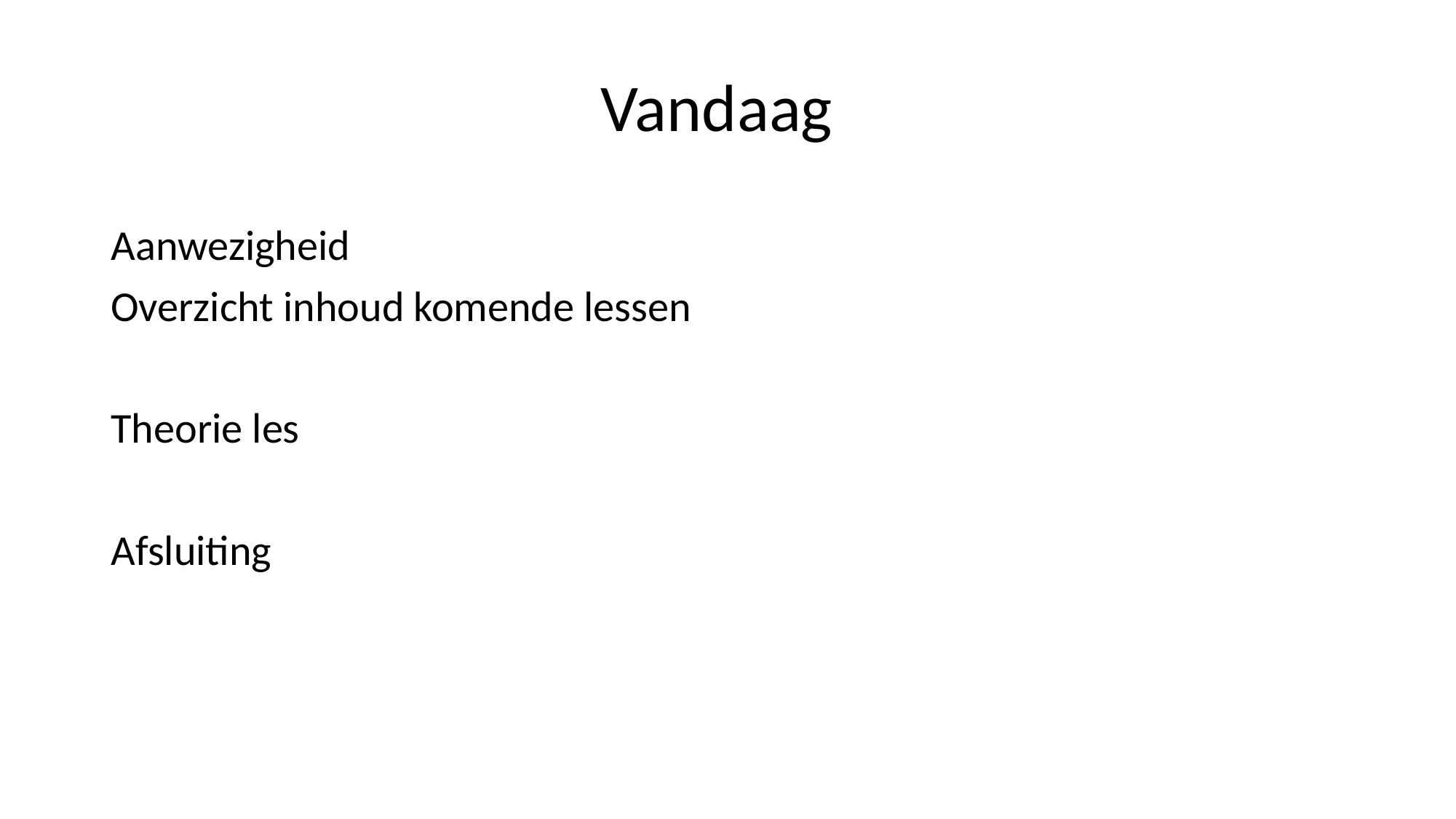

# Vandaag
Aanwezigheid
Overzicht inhoud komende lessen

Theorie les

Afsluiting